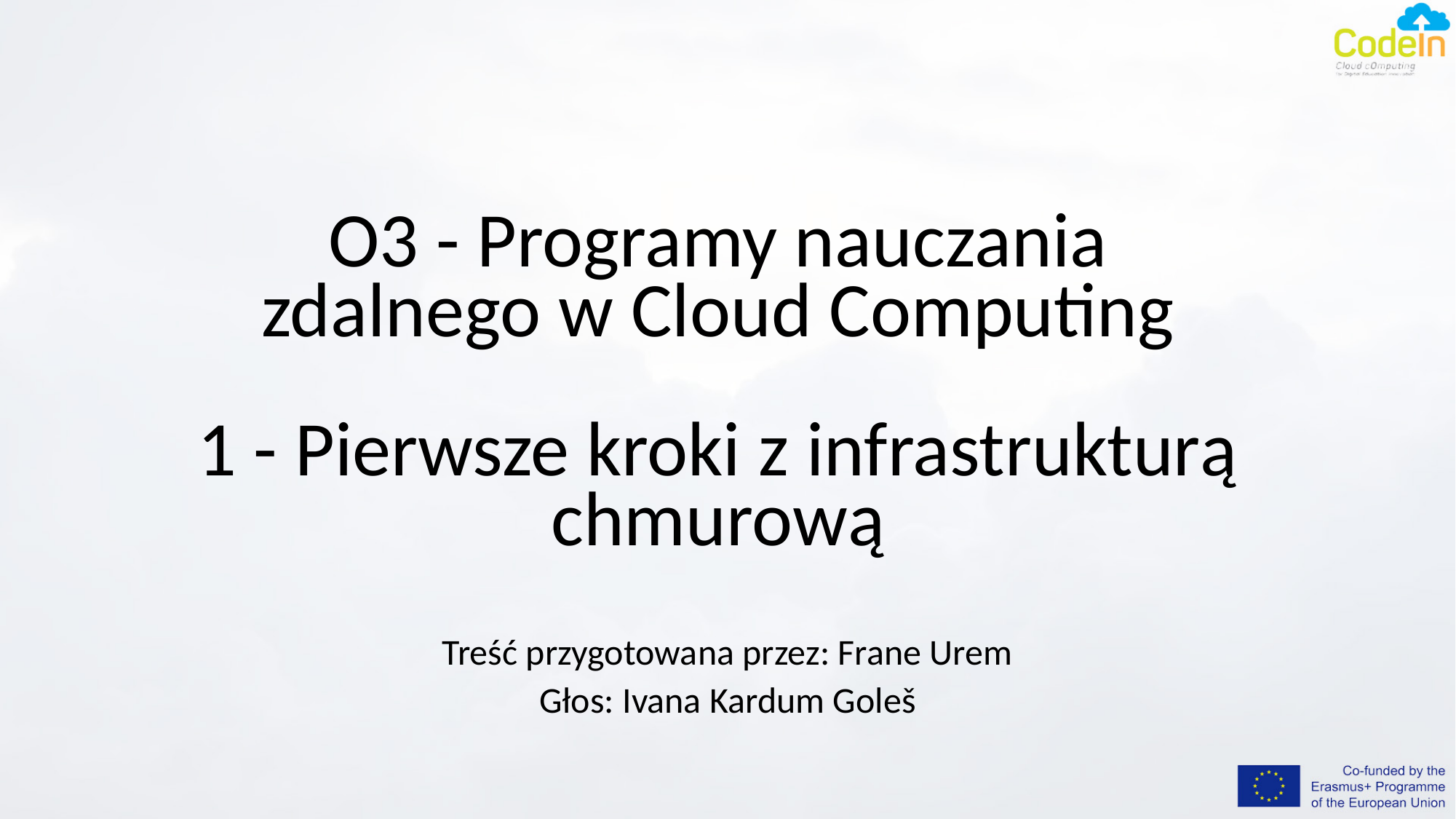

# O3 - Programy nauczania zdalnego w Cloud Computing 1 - Pierwsze kroki z infrastrukturą chmurową

Treść przygotowana przez: Frane Urem
Głos: Ivana Kardum Goleš